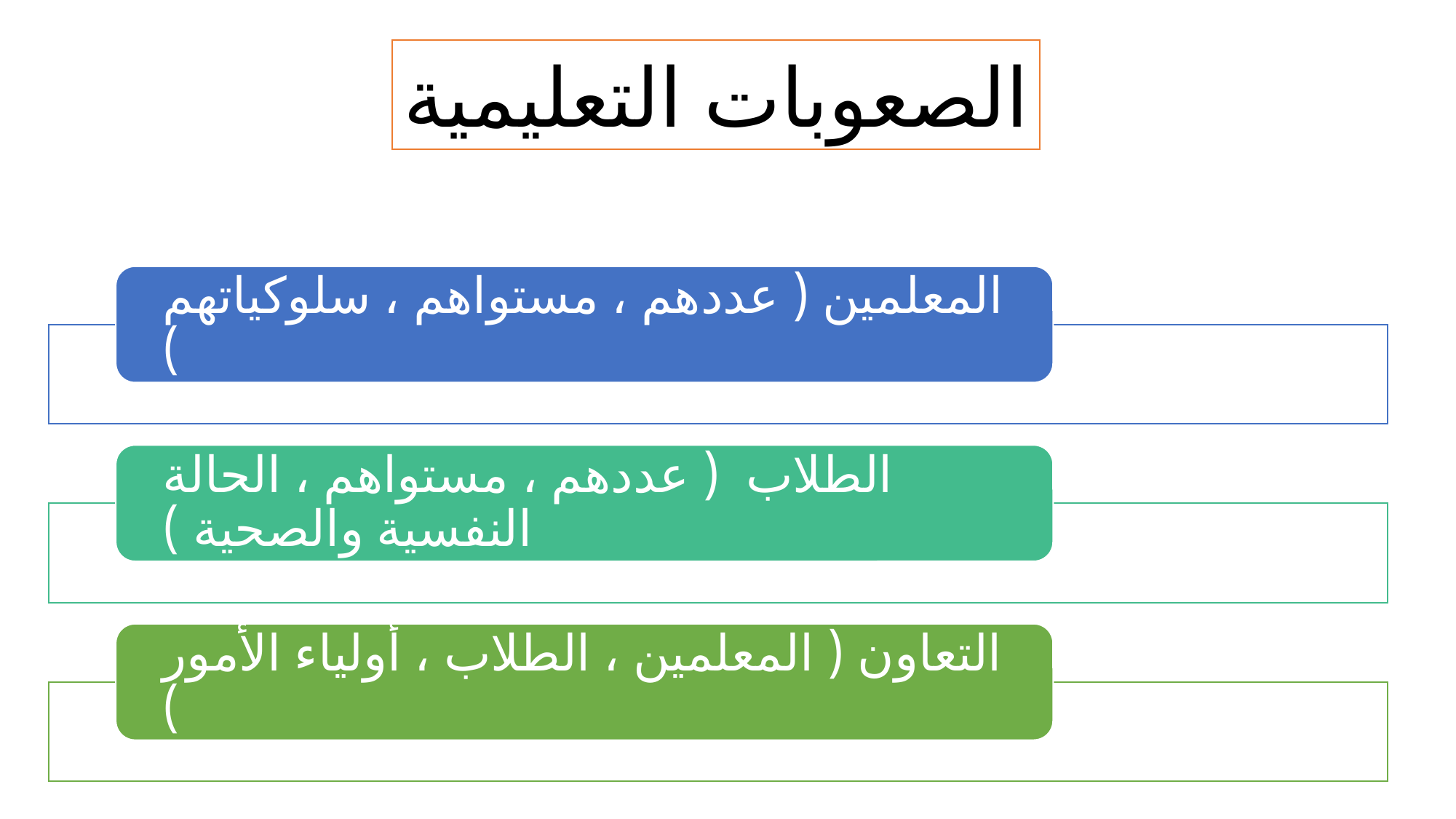

الصعوبات التعليمية
المعلمين ( عددهم ، مستواهم ، سلوكياتهم )
الطلاب  ( عددهم ، مستواهم ، الحالة النفسية والصحية )
التعاون ( المعلمين ، الطلاب ، أولياء الأمور )